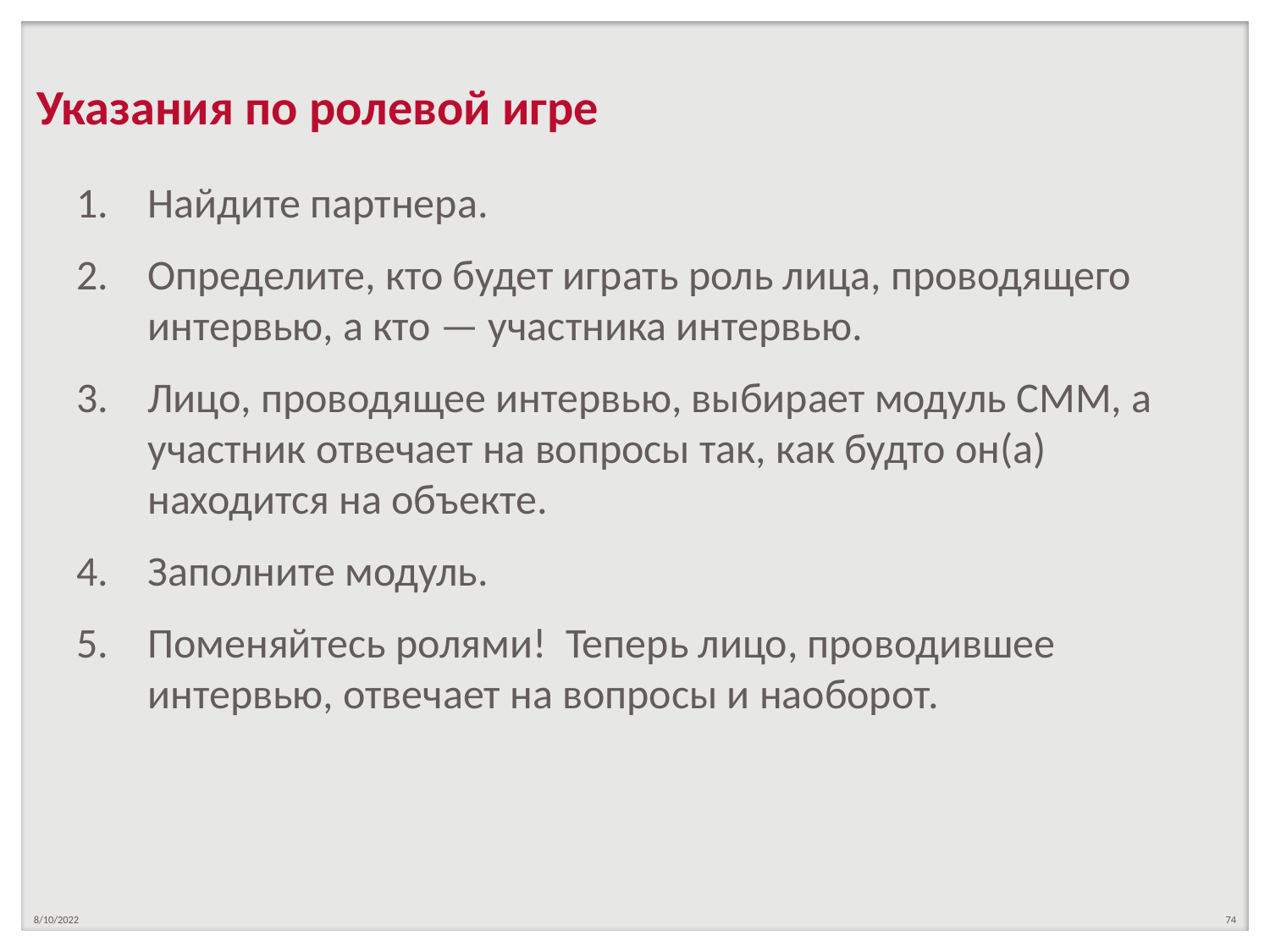

# Указания по ролевой игре
Найдите партнера.
Определите, кто будет играть роль лица, проводящего интервью, а кто — участника интервью.
Лицо, проводящее интервью, выбирает модуль СММ, а участник отвечает на вопросы так, как будто он(а) находится на объекте.
Заполните модуль.
Поменяйтесь ролями!  Теперь лицо, проводившее интервью, отвечает на вопросы и наоборот.
8/10/2022
74